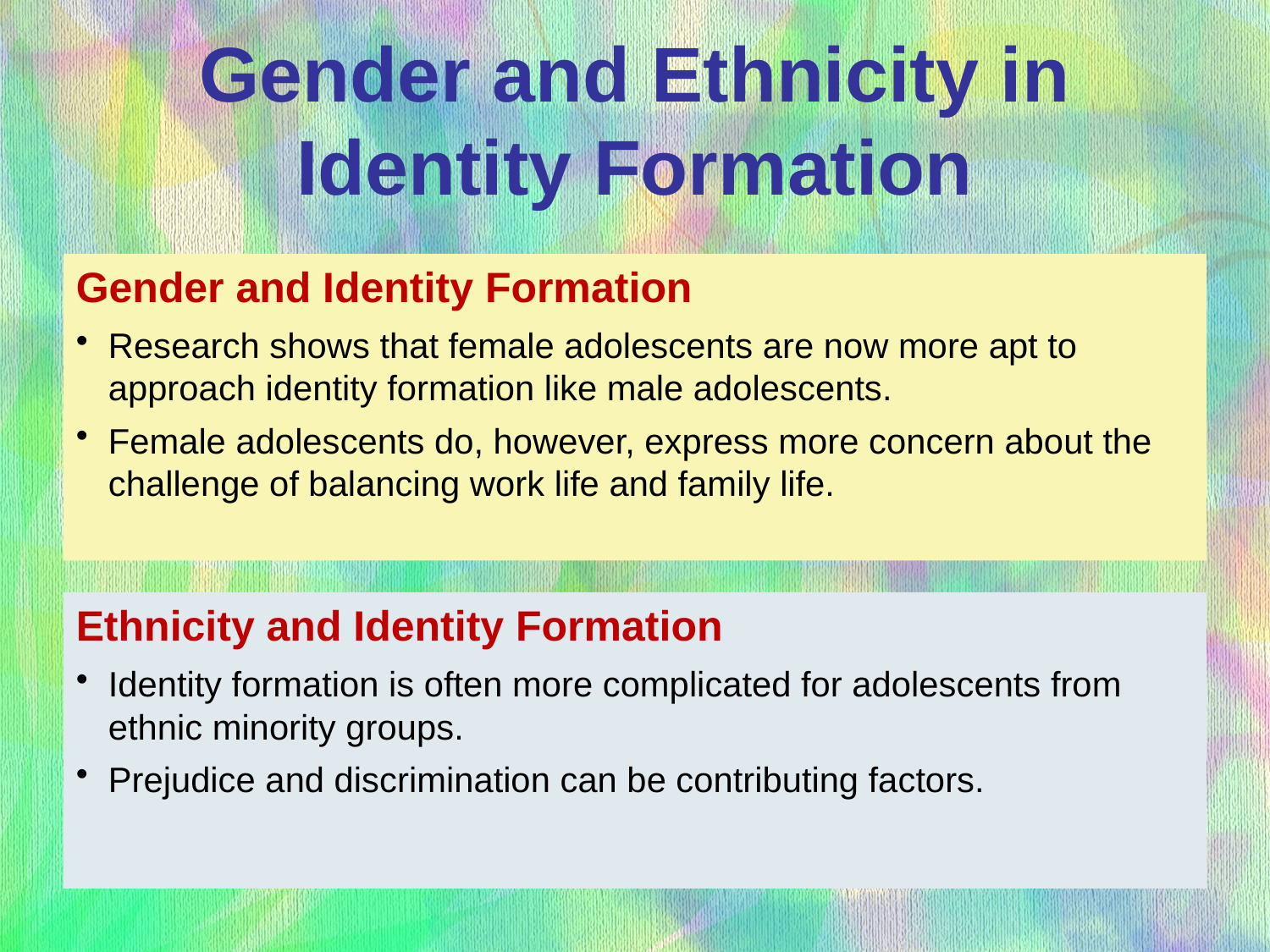

# Gender and Ethnicity in Identity Formation
Gender and Identity Formation
Research shows that female adolescents are now more apt to approach identity formation like male adolescents.
Female adolescents do, however, express more concern about the challenge of balancing work life and family life.
Ethnicity and Identity Formation
Identity formation is often more complicated for adolescents from ethnic minority groups.
Prejudice and discrimination can be contributing factors.